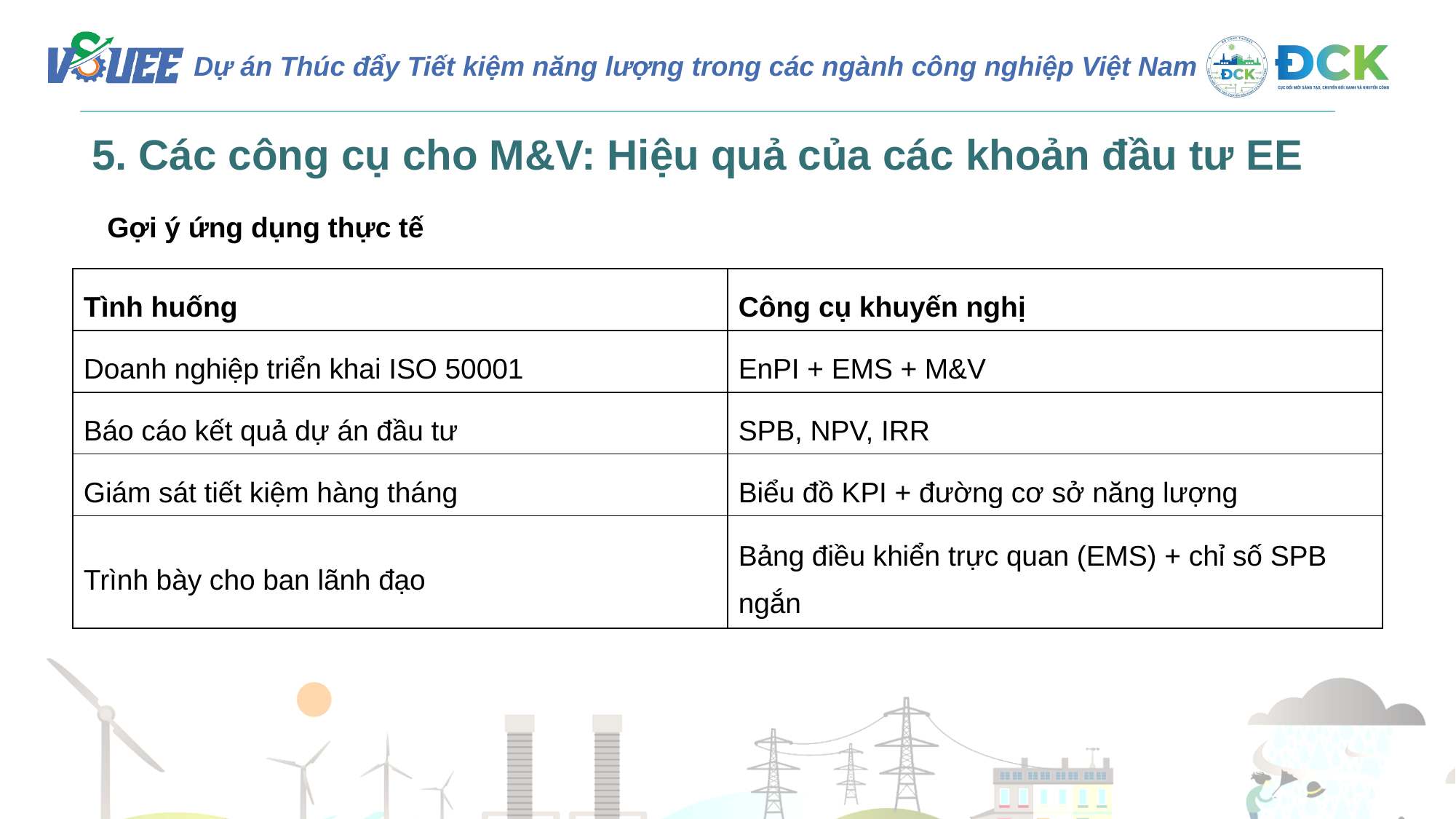

5. Các công cụ cho M&V: Hiệu quả của các khoản đầu tư EE
Gợi ý ứng dụng thực tế
| Tình huống | Công cụ khuyến nghị |
| --- | --- |
| Doanh nghiệp triển khai ISO 50001 | EnPI + EMS + M&V |
| Báo cáo kết quả dự án đầu tư | SPB, NPV, IRR |
| Giám sát tiết kiệm hàng tháng | Biểu đồ KPI + đường cơ sở năng lượng |
| Trình bày cho ban lãnh đạo | Bảng điều khiển trực quan (EMS) + chỉ số SPB ngắn |